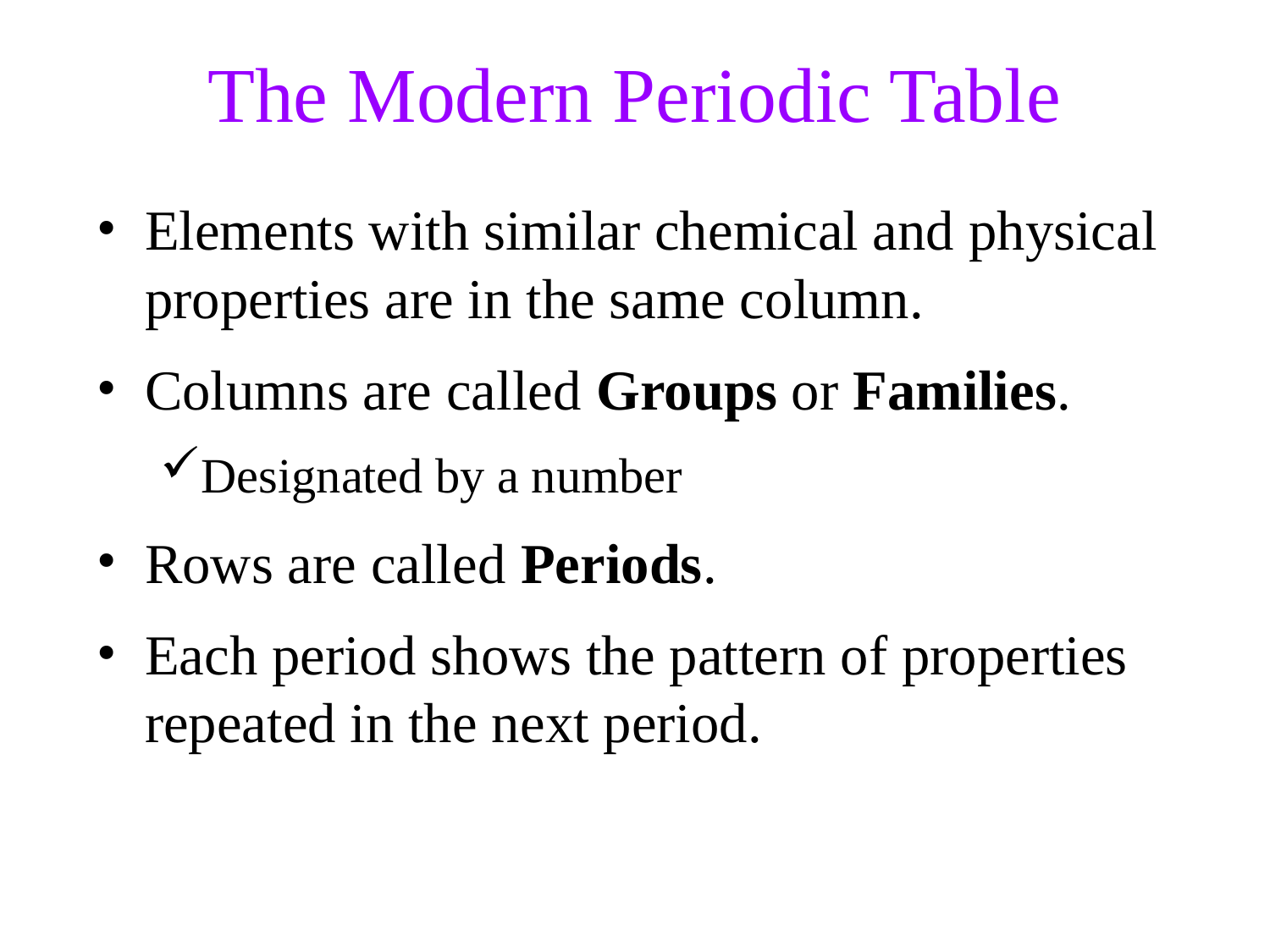

The Modern Periodic Table
Elements with similar chemical and physical properties are in the same column.
Columns are called Groups or Families.
Designated by a number
Rows are called Periods.
Each period shows the pattern of properties repeated in the next period.